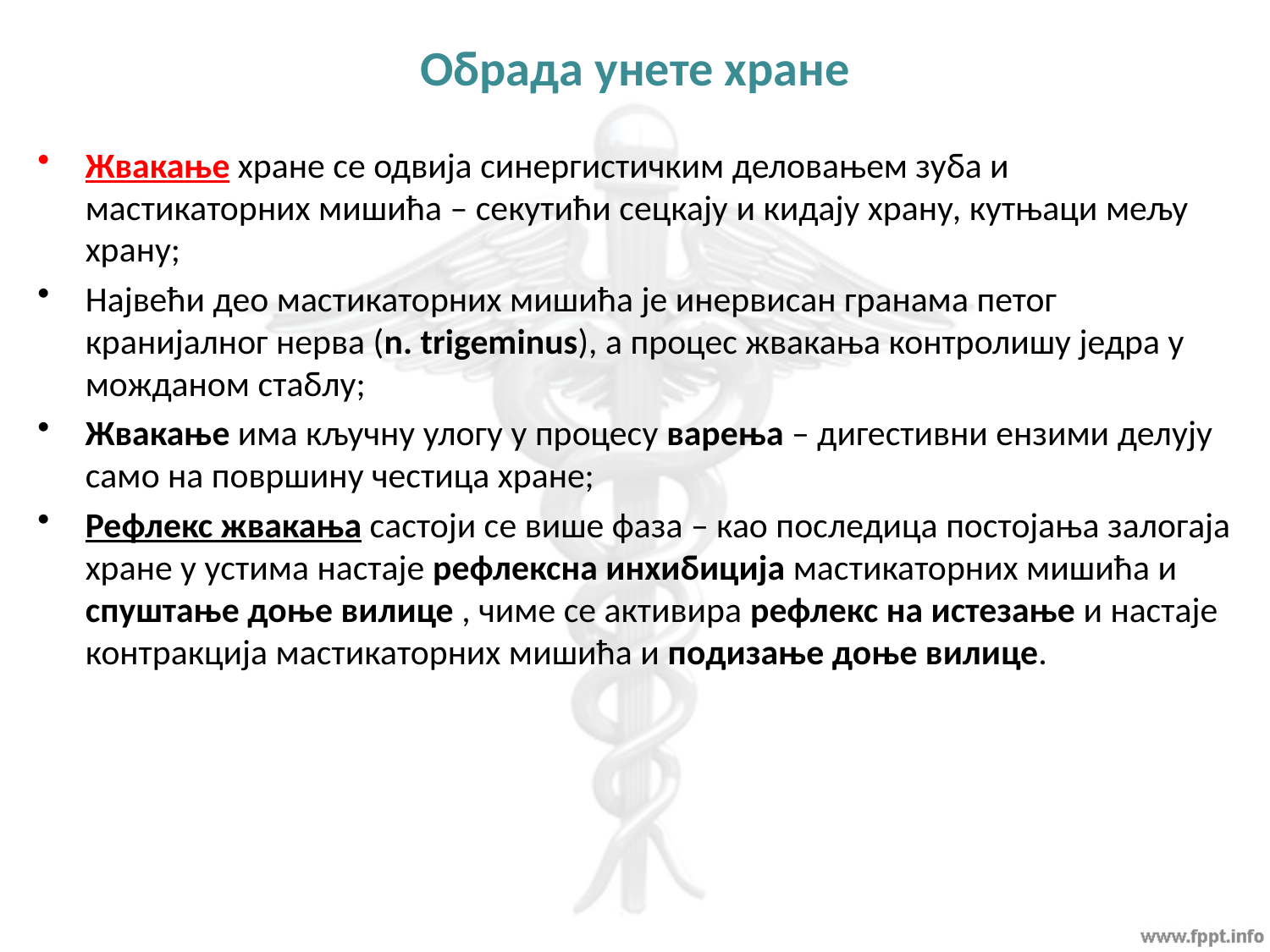

# Обрада унете хране
Жвакање хране се одвија синергистичким деловањем зуба и мастикаторних мишића – секутићи сецкају и кидају храну, кутњаци мељу храну;
Највећи део мастикаторних мишића је инервисан гранама петог кранијалног нерва (n. trigeminus), а процес жвакања контролишу једра у можданом стаблу;
Жвакање има кључну улогу у процесу варења – дигестивни ензими делују само на површину честица хране;
Рефлекс жвакања састоји се више фаза – као последица постојања залогаја хране у устима настаје рефлексна инхибиција мастикаторних мишића и спуштање доње вилице , чиме се активира рефлекс на истезање и настаје контракција мастикаторних мишића и подизање доње вилице.